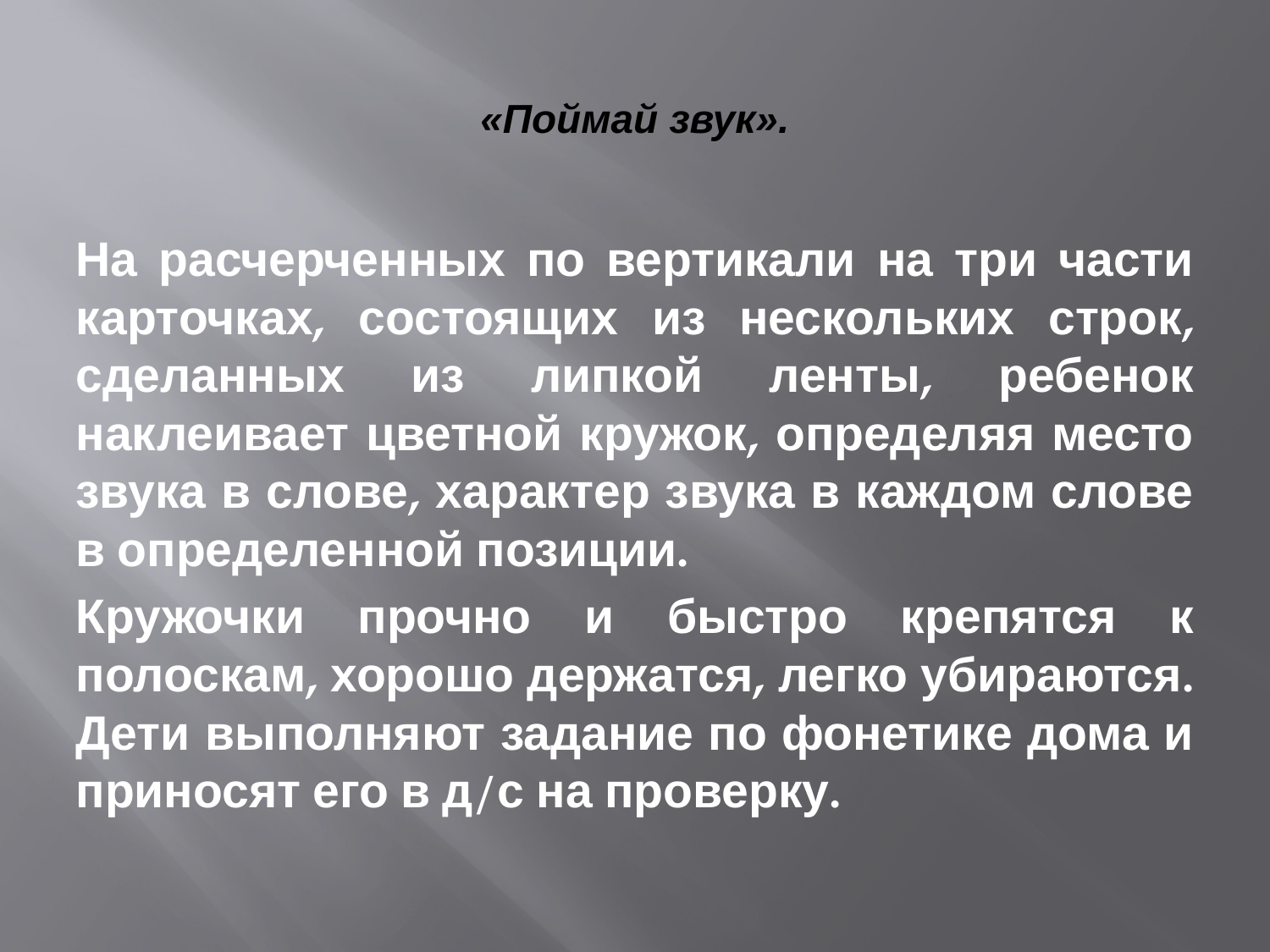

# «Поймай звук».
На расчерченных по вертикали на три части карточках, состоящих из нескольких строк, сделанных из липкой ленты, ребенок наклеивает цветной кружок, определяя место звука в слове, характер звука в каждом слове в определенной позиции.
Кружочки прочно и быстро крепятся к полоскам, хорошо держатся, легко убираются. Дети выполняют задание по фонетике дома и приносят его в д/с на проверку.